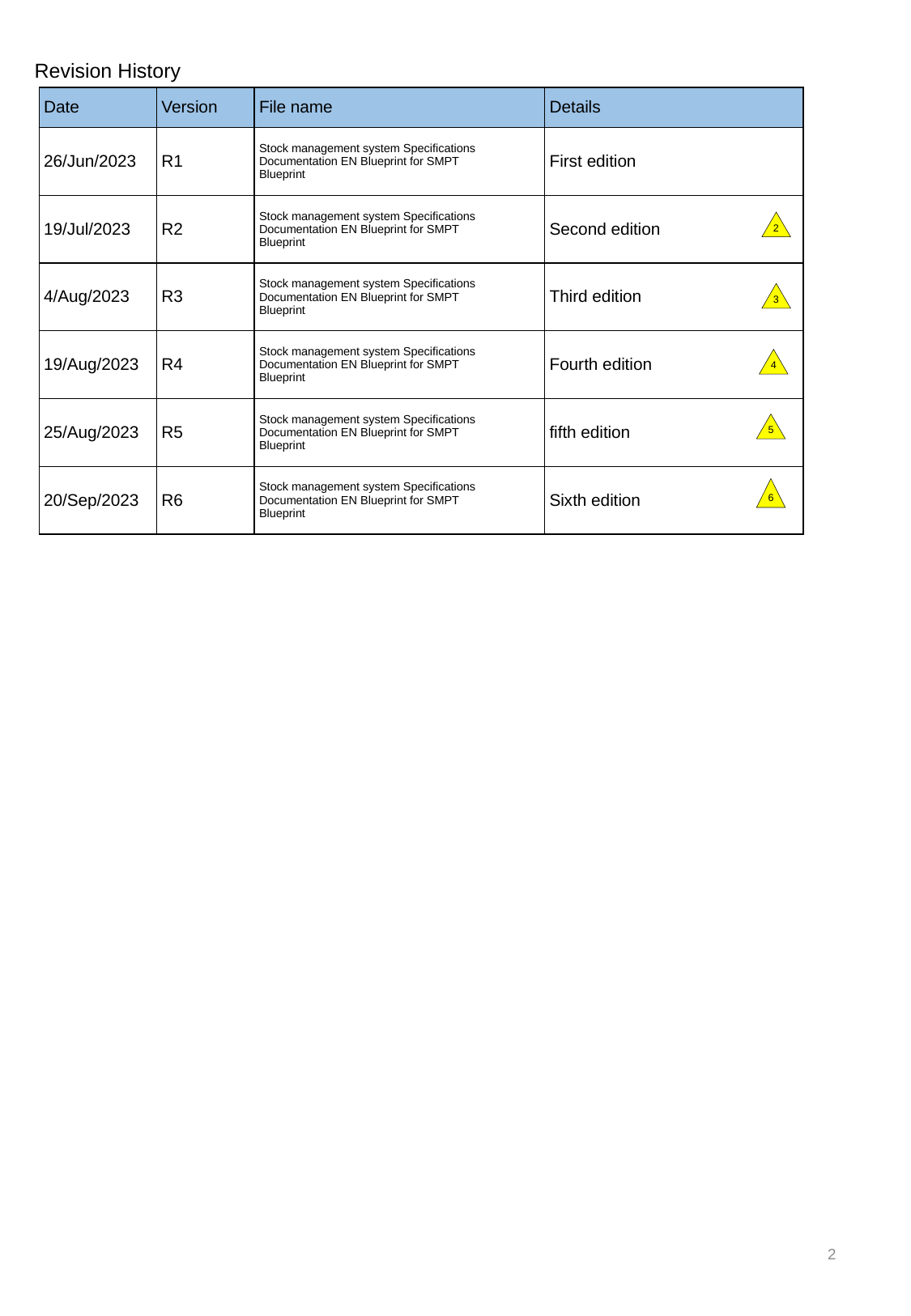

Revision History
| Date | Version | File name | Details |
| --- | --- | --- | --- |
| 26/Jun/2023 | R1 | Stock management system Specifications Documentation EN Blueprint for SMPT Blueprint | First edition |
| 19/Jul/2023 | R2 | Stock management system Specifications Documentation EN Blueprint for SMPT Blueprint | Second edition |
| 4/Aug/2023 | R3 | Stock management system Specifications Documentation EN Blueprint for SMPT Blueprint | Third edition |
| 19/Aug/2023 | R4 | Stock management system Specifications Documentation EN Blueprint for SMPT Blueprint | Fourth edition |
| 25/Aug/2023 | R5 | Stock management system Specifications Documentation EN Blueprint for SMPT Blueprint | fifth edition |
| 20/Sep/2023 | R6 | Stock management system Specifications Documentation EN Blueprint for SMPT Blueprint | Sixth edition |
2
3
4
5
6
2